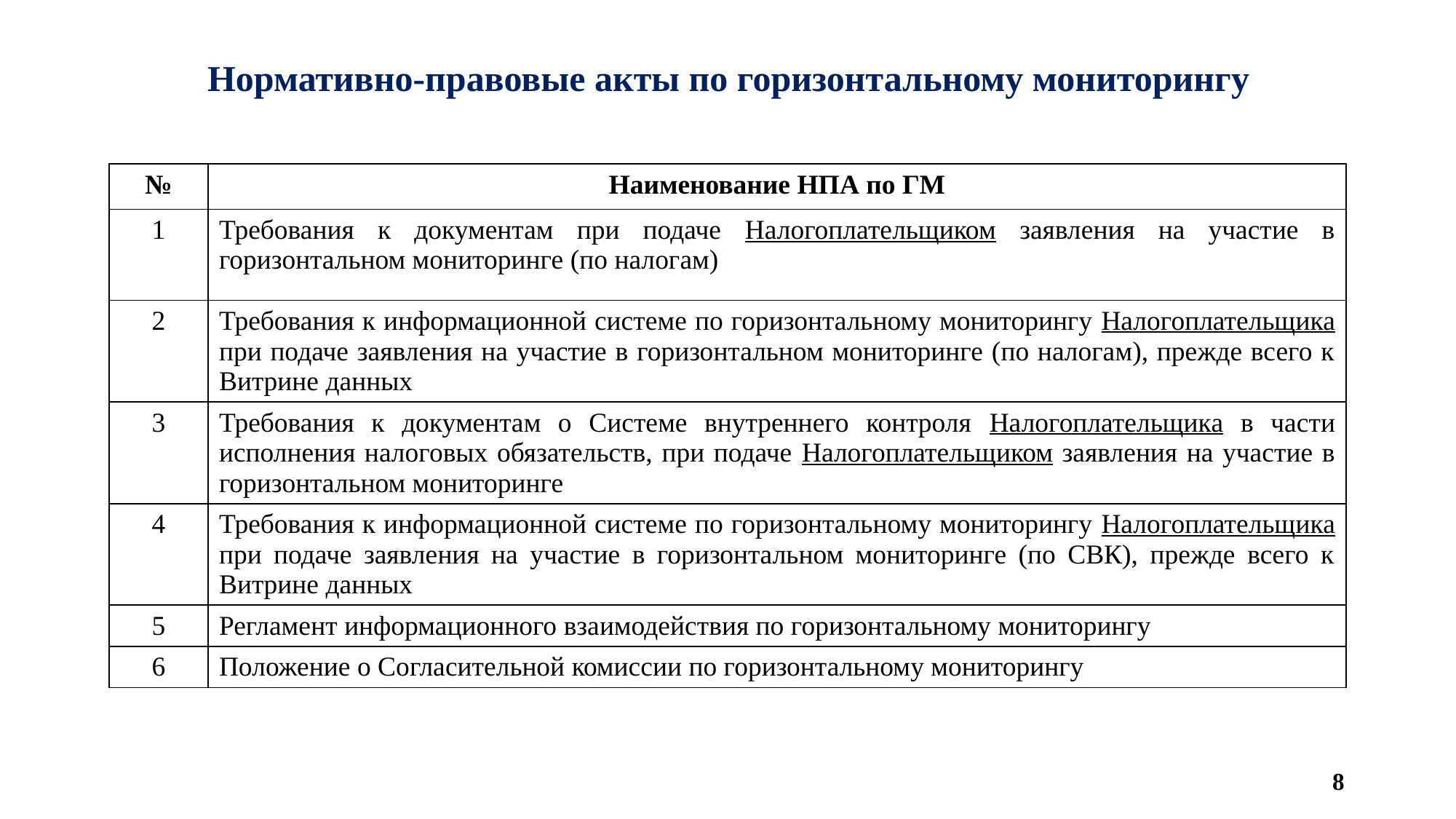

# Нормативно-правовые акты по горизонтальному мониторингу

| № | Наименование НПА по ГМ |
| --- | --- |
| 1 | Требования к документам при подаче Налогоплательщиком заявления на участие в горизонтальном мониторинге (по налогам) |
| 2 | Требования к информационной системе по горизонтальному мониторингу Налогоплательщика при подаче заявления на участие в горизонтальном мониторинге (по налогам), прежде всего к Витрине данных |
| 3 | Требования к документам о Системе внутреннего контроля Налогоплательщика в части исполнения налоговых обязательств, при подаче Налогоплательщиком заявления на участие в горизонтальном мониторинге |
| 4 | Требования к информационной системе по горизонтальному мониторингу Налогоплательщика при подаче заявления на участие в горизонтальном мониторинге (по СВК), прежде всего к Витрине данных |
| 5 | Регламент информационного взаимодействия по горизонтальному мониторингу |
| 6 | Положение о Согласительной комиссии по горизонтальному мониторингу |
8